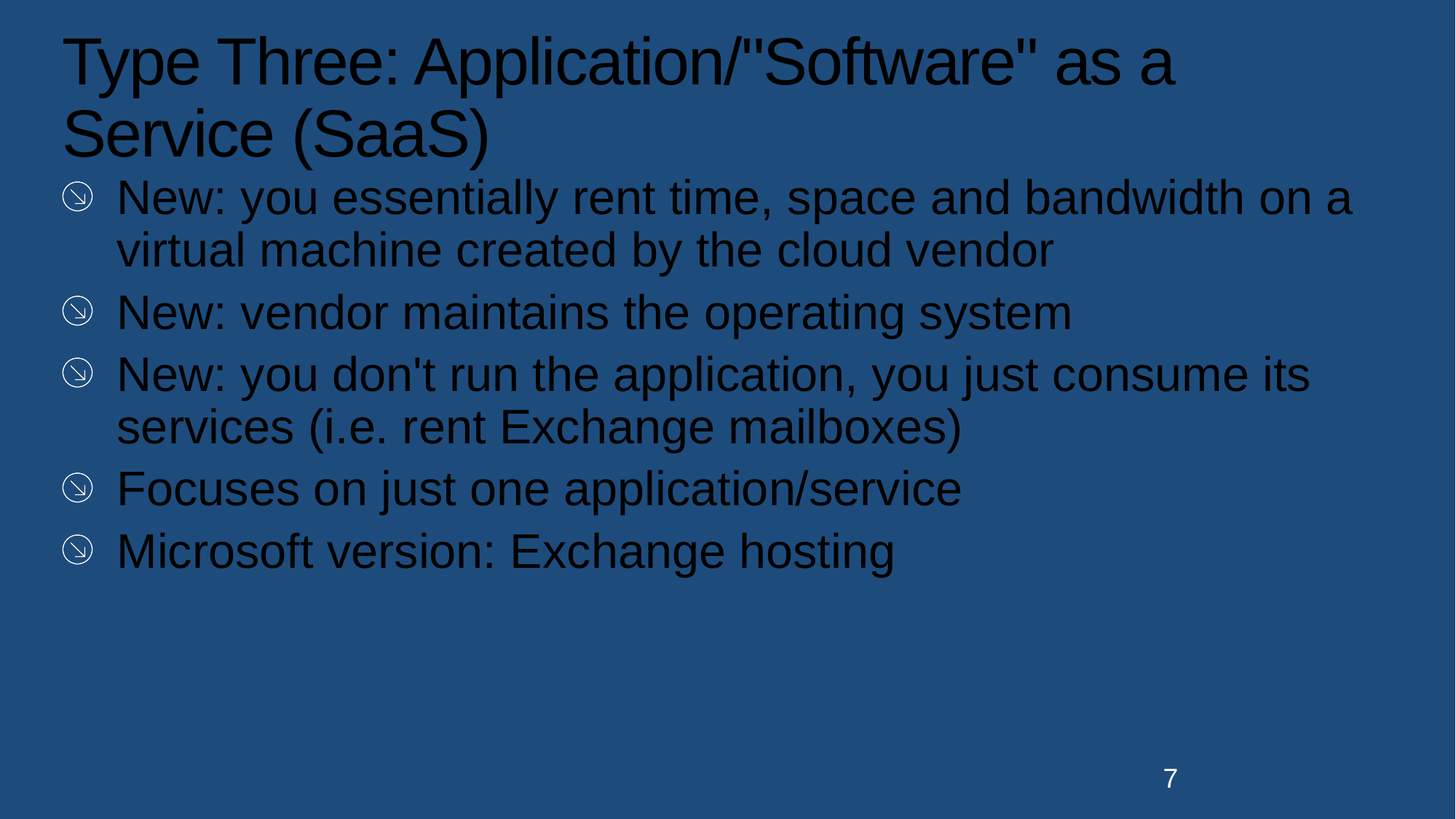

# Type Three: Application/"Software" as a Service (SaaS)
New: you essentially rent time, space and bandwidth on a virtual machine created by the cloud vendor
New: vendor maintains the operating system
New: you don't run the application, you just consume its services (i.e. rent Exchange mailboxes)
Focuses on just one application/service
Microsoft version: Exchange hosting
7